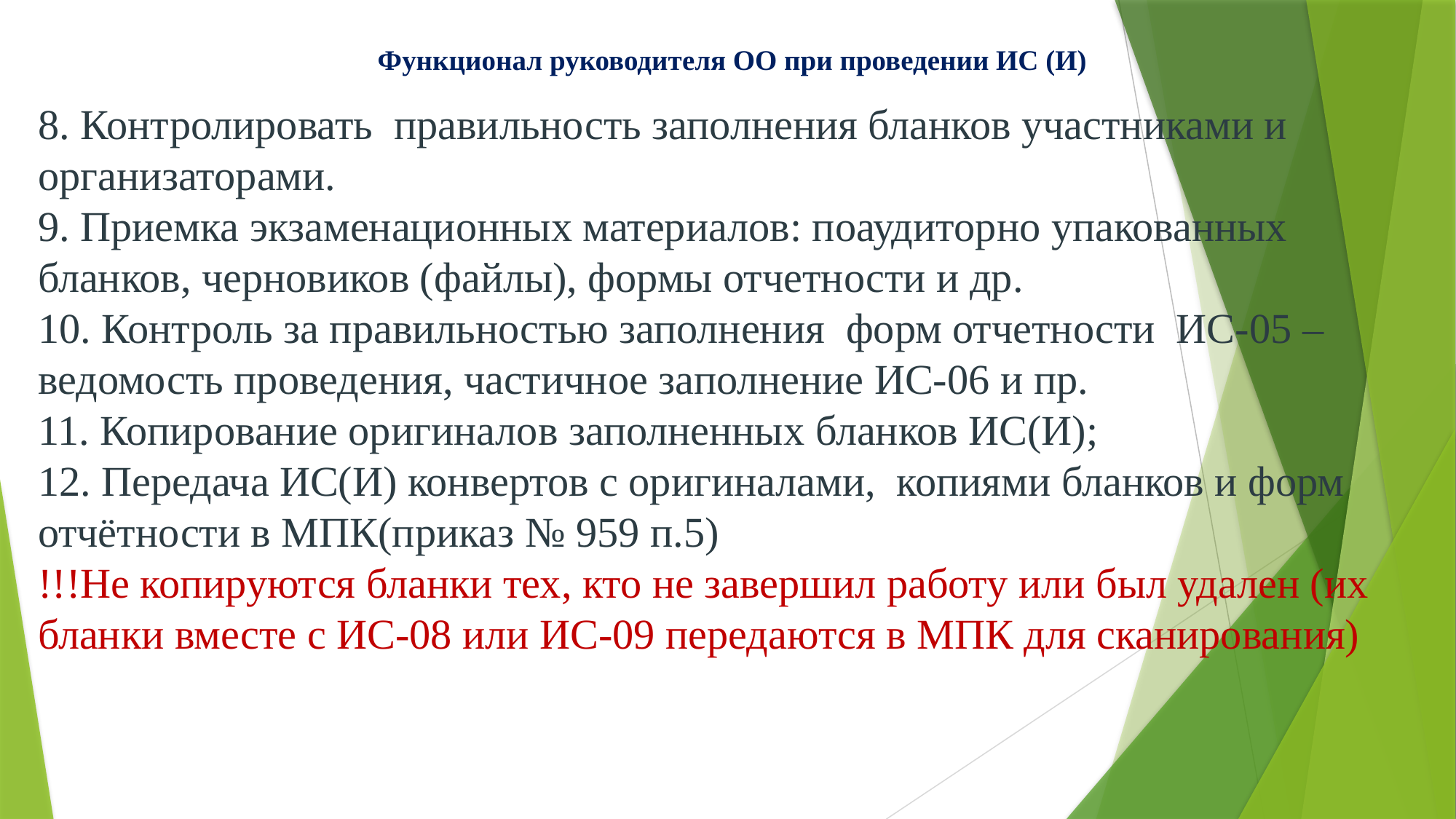

# Функционал руководителя ОО при проведении ИС (И)
8. Контролировать  правильность заполнения бланков участниками и организаторами.
9. Приемка экзаменационных материалов: поаудиторно упакованных бланков, черновиков (файлы), формы отчетности и др.
10. Контроль за правильностью заполнения  форм отчетности  ИС-05 – ведомость проведения, частичное заполнение ИС-06 и пр.
11. Копирование оригиналов заполненных бланков ИС(И);
12. Передача ИС(И) конвертов с оригиналами,  копиями бланков и форм отчётности в МПК(приказ № 959 п.5)
!!!Не копируются бланки тех, кто не завершил работу или был удален (их бланки вместе с ИС-08 или ИС-09 передаются в МПК для сканирования)